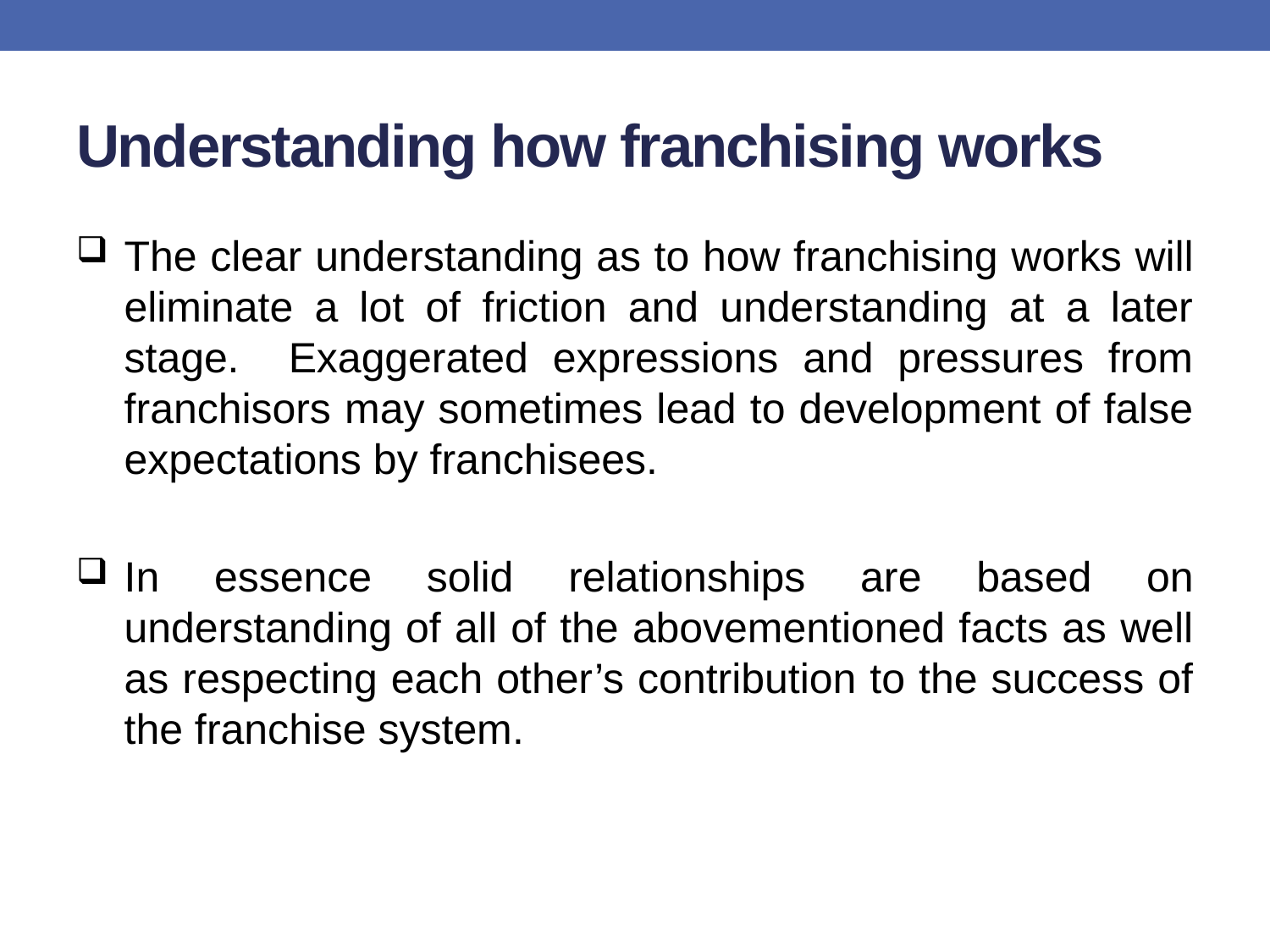

# Understanding how franchising works
The clear understanding as to how franchising works will eliminate a lot of friction and understanding at a later stage.  Exaggerated expressions and pressures from franchisors may sometimes lead to development of false expectations by franchisees.

In essence solid relationships are based on understanding of all of the abovementioned facts as well as respecting each other’s contribution to the success of the franchise system.